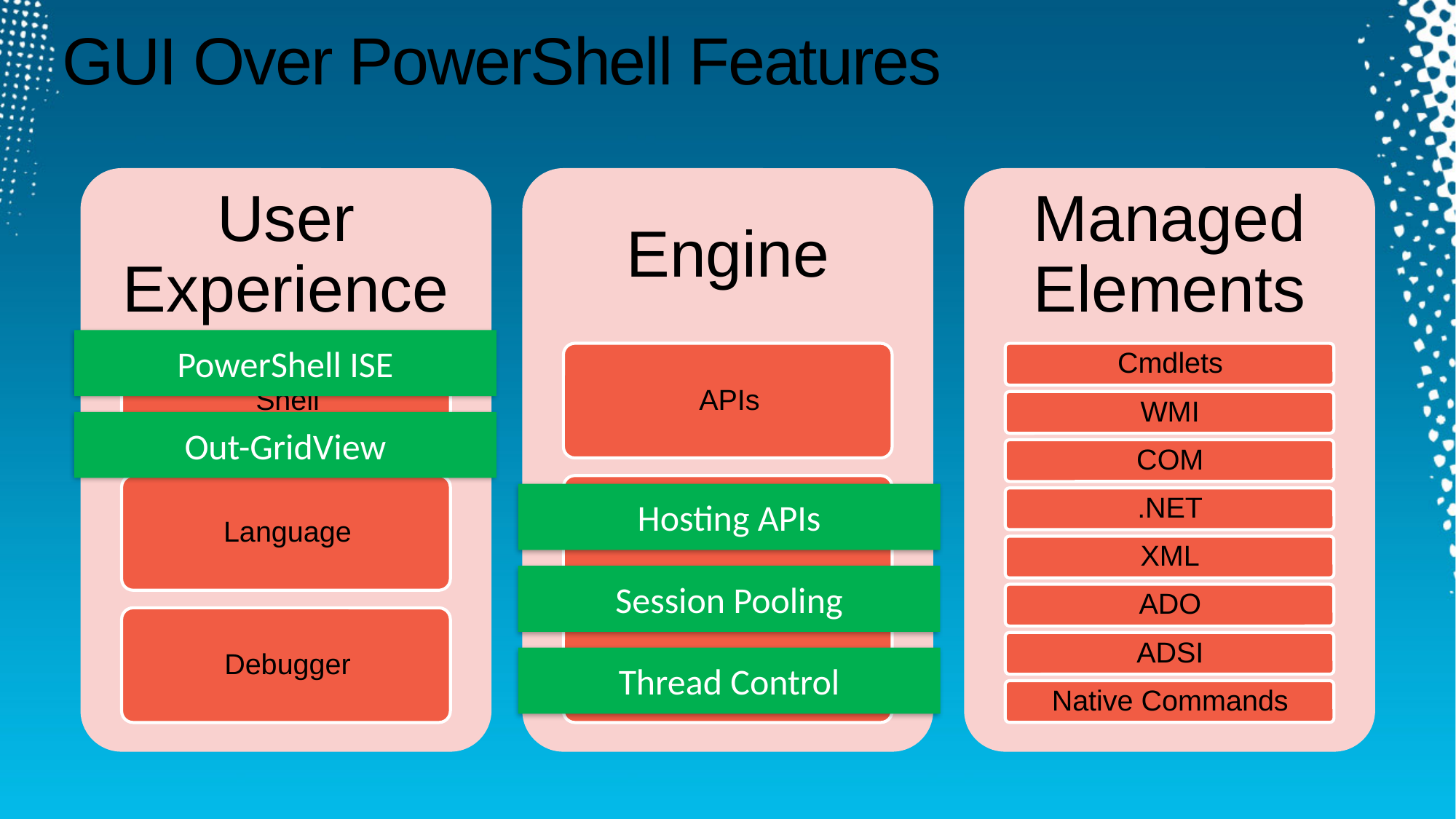

# GUI Over PowerShell Features
User Experience
Shell
Language
Debugger
Engine
APIs
Execution Context
Object Manager
Managed Elements
Cmdlets
WMI
COM
.NET
XML
ADO
ADSI
Native Commands
PowerShell ISE
Out-GridView
Hosting APIs
Session Pooling
Thread Control